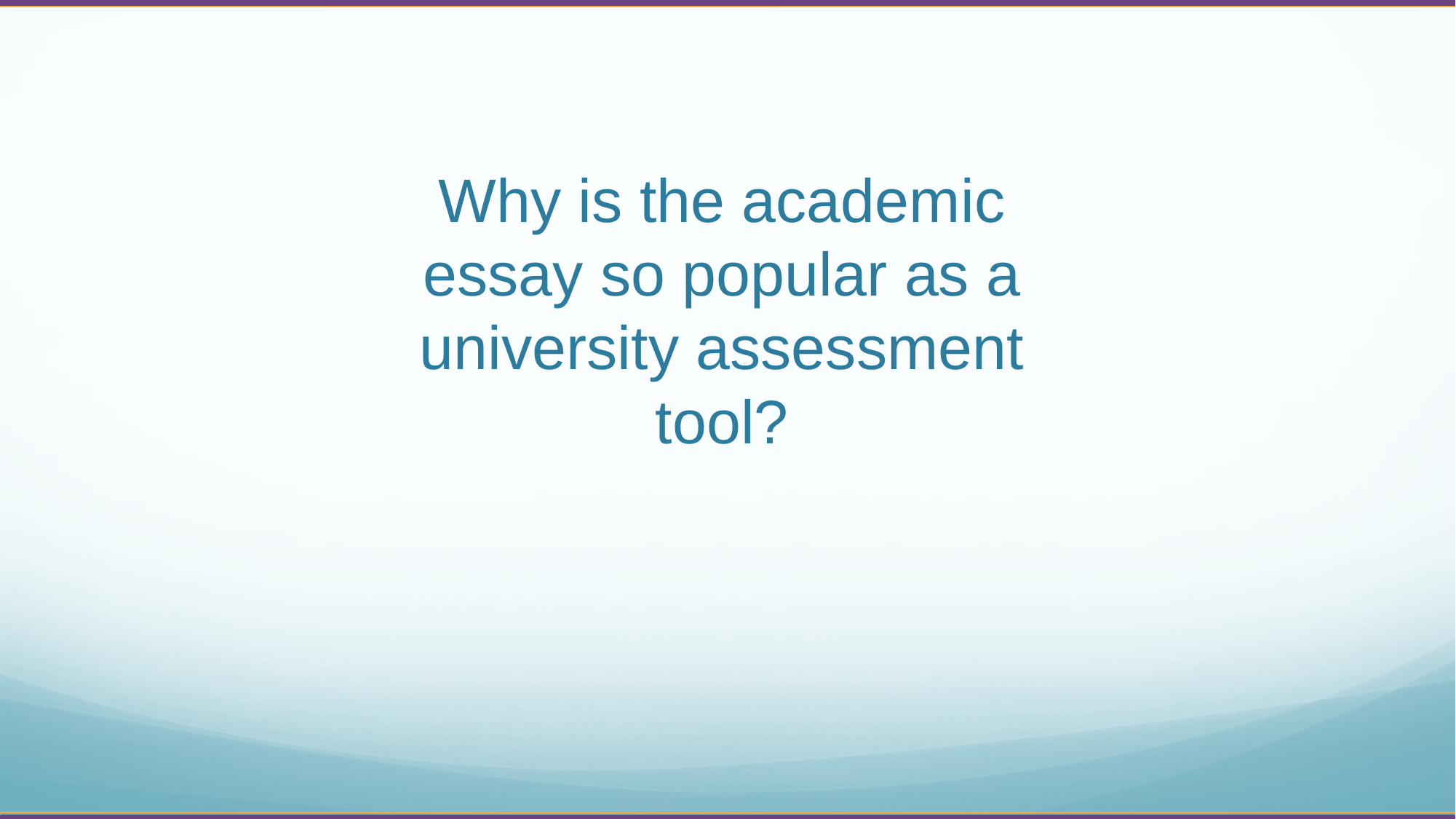

# Why is the academic essay so popular as a university assessment tool?